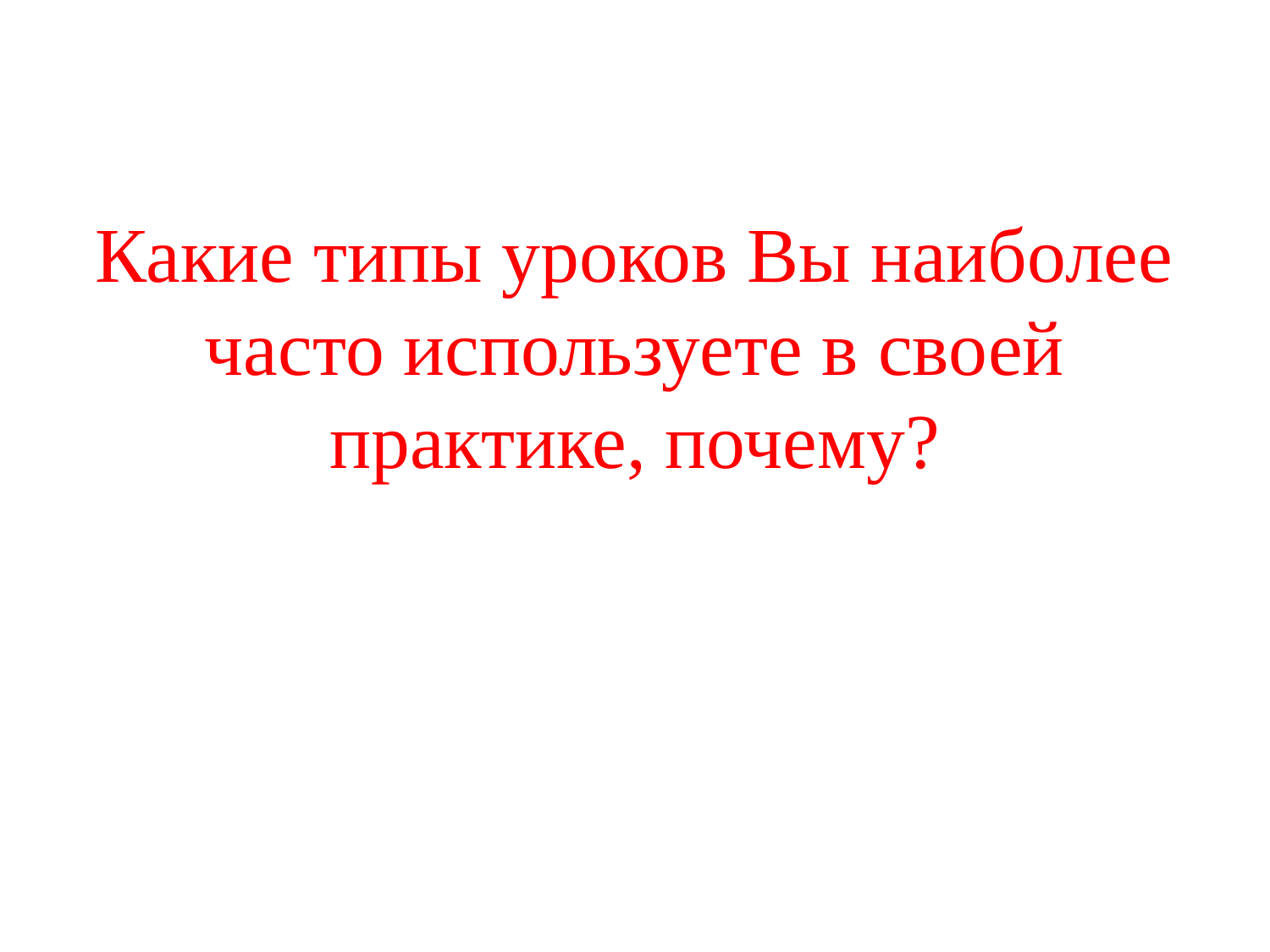

# Какие типы уроков Вы наиболее часто используете в своей практике, почему?